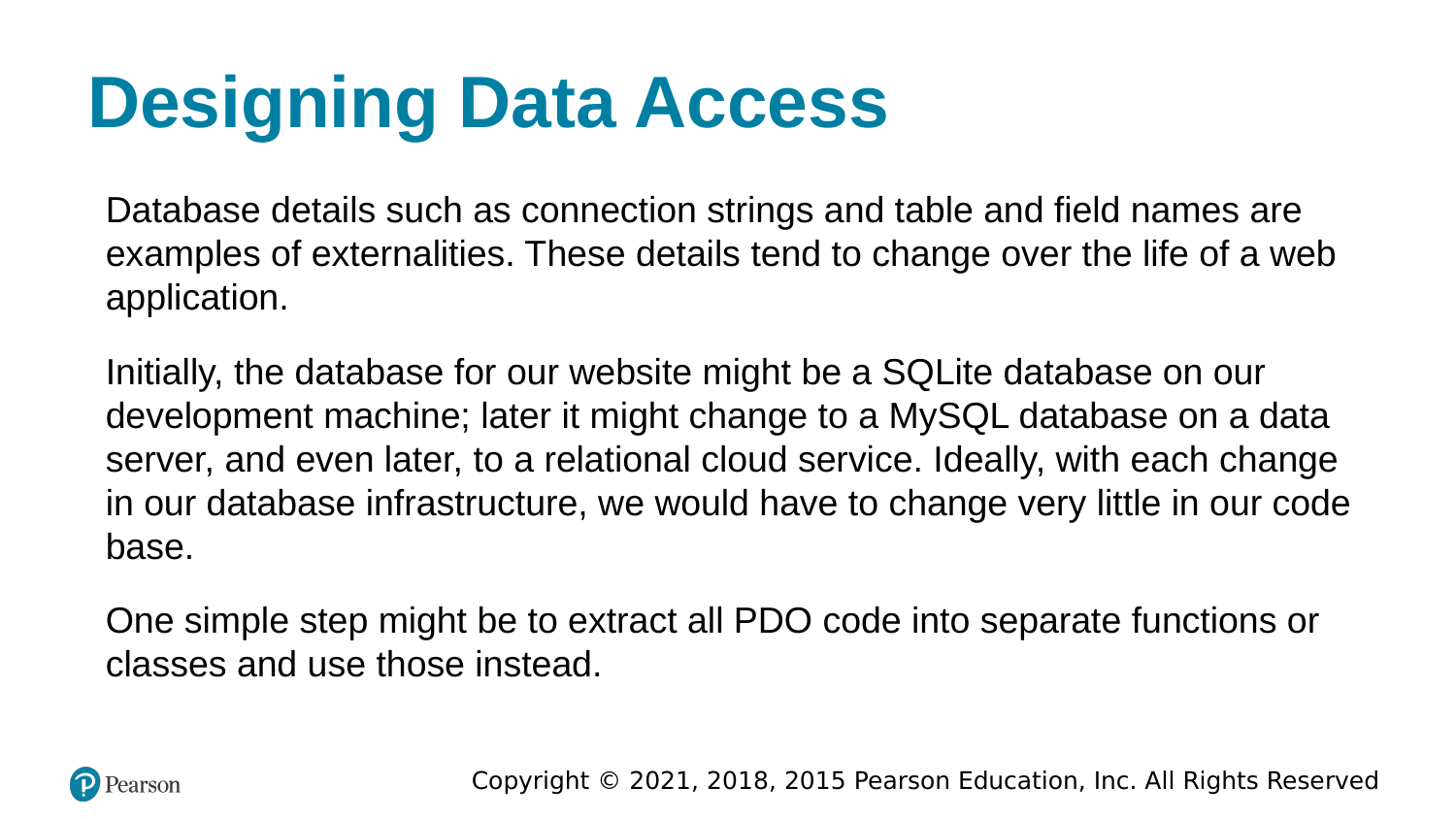

# Designing Data Access
Database details such as connection strings and table and field names are examples of externalities. These details tend to change over the life of a web application.
Initially, the database for our website might be a SQLite database on our development machine; later it might change to a MySQL database on a data server, and even later, to a relational cloud service. Ideally, with each change in our database infrastructure, we would have to change very little in our code base.
One simple step might be to extract all PDO code into separate functions or classes and use those instead.